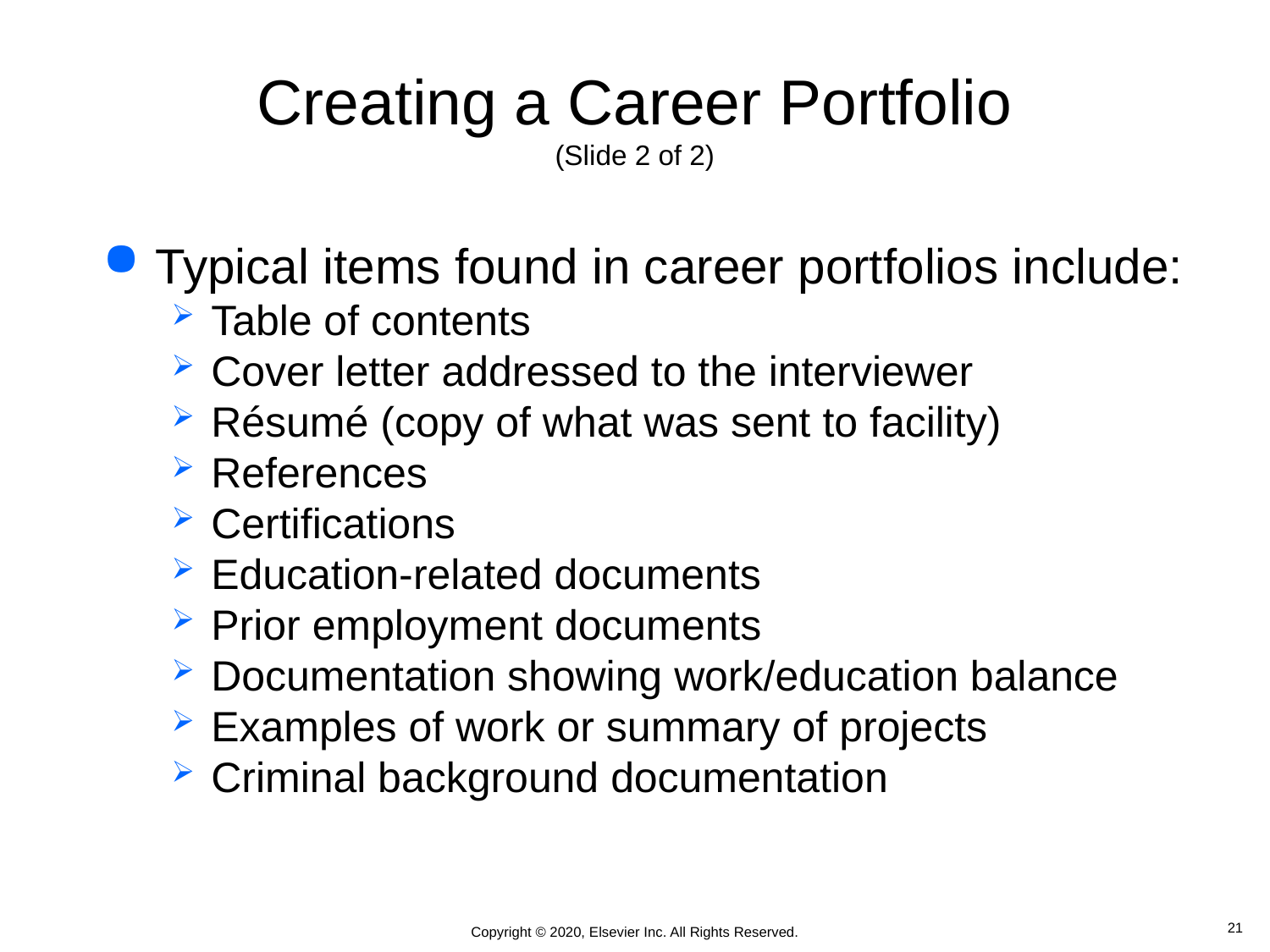

# Creating a Career Portfolio (Slide 2 of 2)
Typical items found in career portfolios include:
Table of contents
Cover letter addressed to the interviewer
Résumé (copy of what was sent to facility)
References
Certifications
Education-related documents
Prior employment documents
Documentation showing work/education balance
Examples of work or summary of projects
Criminal background documentation
 21